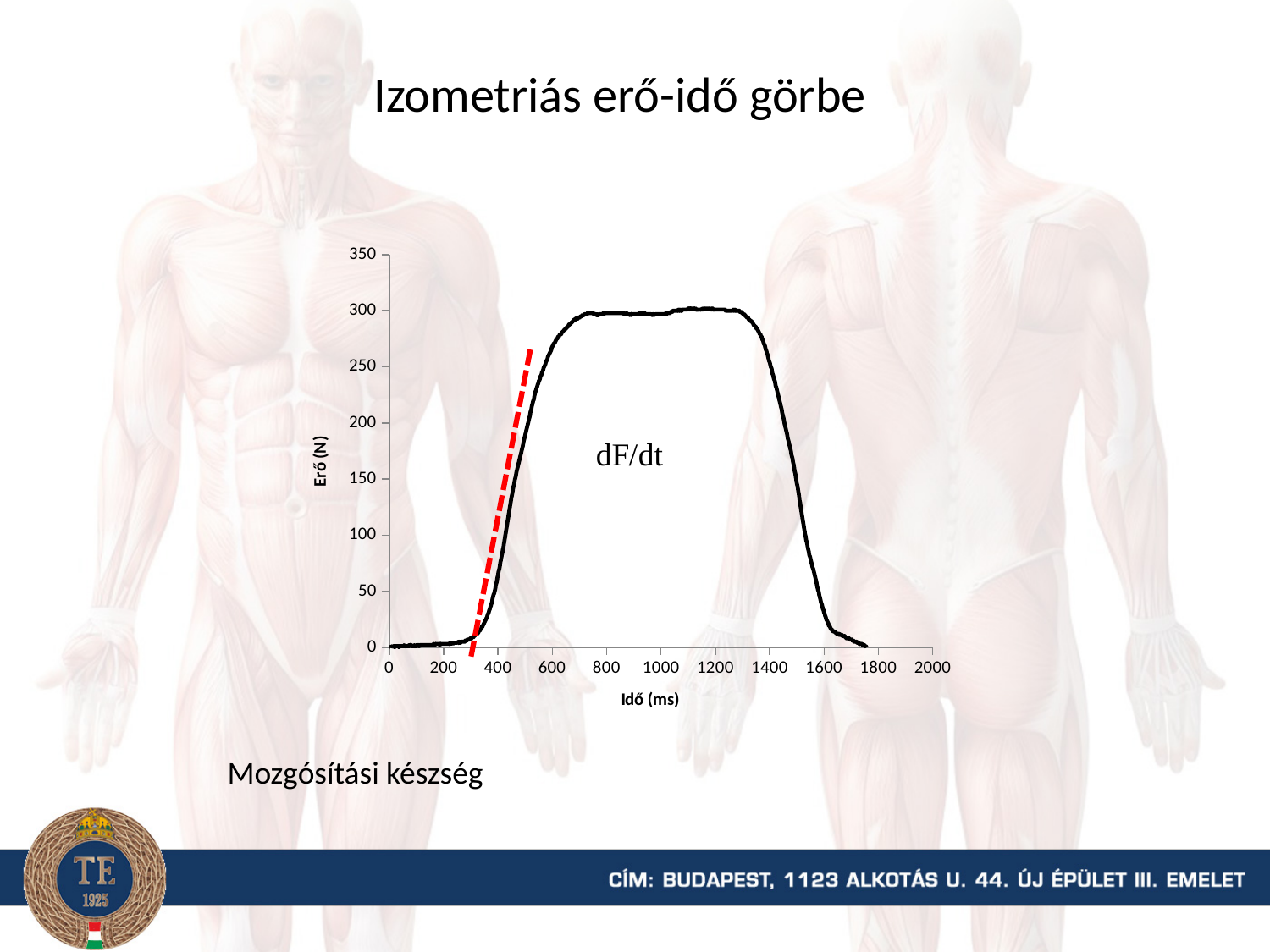

Izometriás erő-idő görbe

### Chart

| Category |  |
|---|---|
Mozgósítási készség